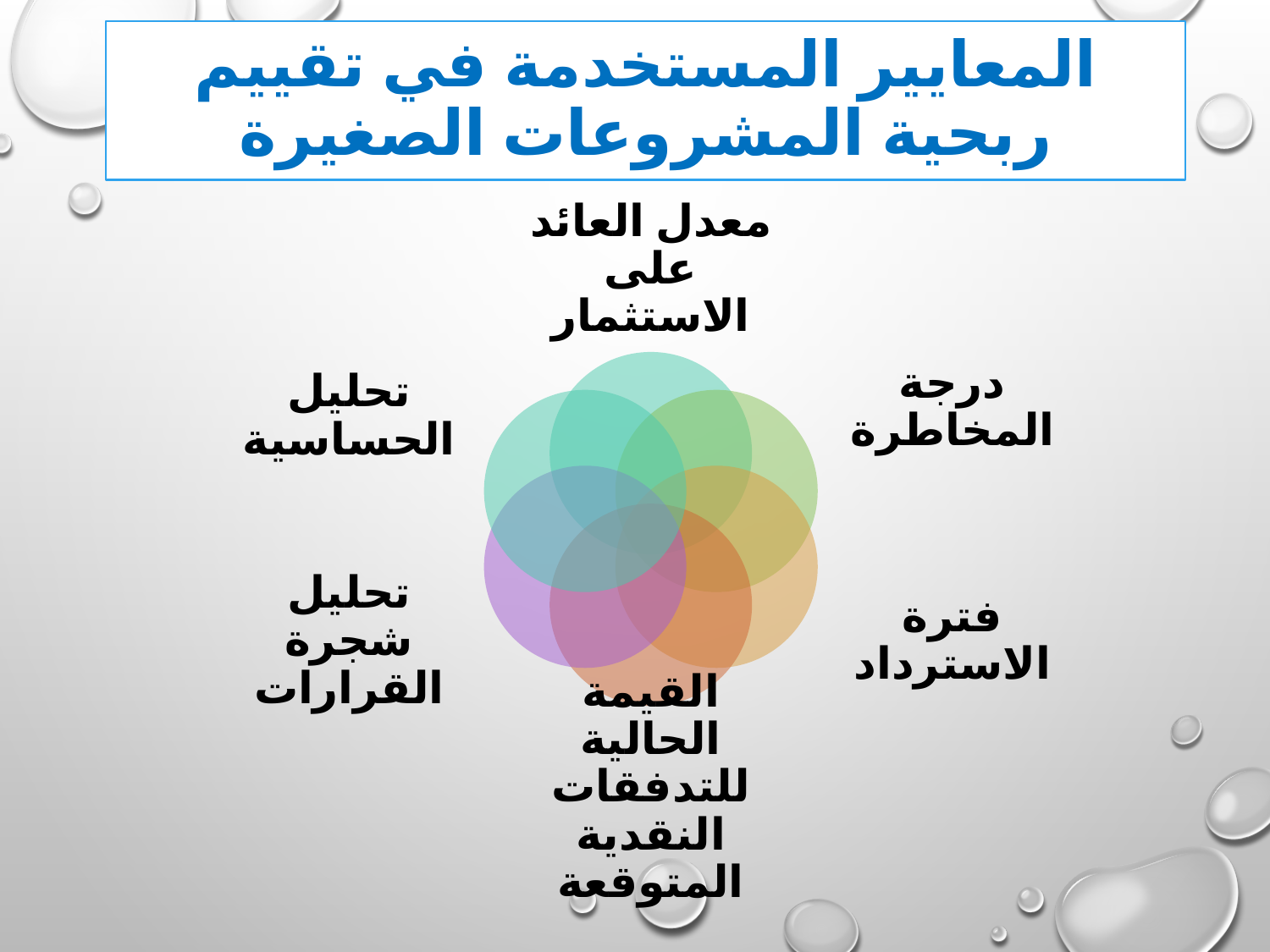

# المعايير المستخدمة في تقييم ربحية المشروعات الصغيرة
معدل العائد على الاستثمار
درجة المخاطرة
فترة الاسترداد
القيمة الحالية للتدفقات النقدية المتوقعة
تحليل شجرة القرارات
تحليل الحساسية